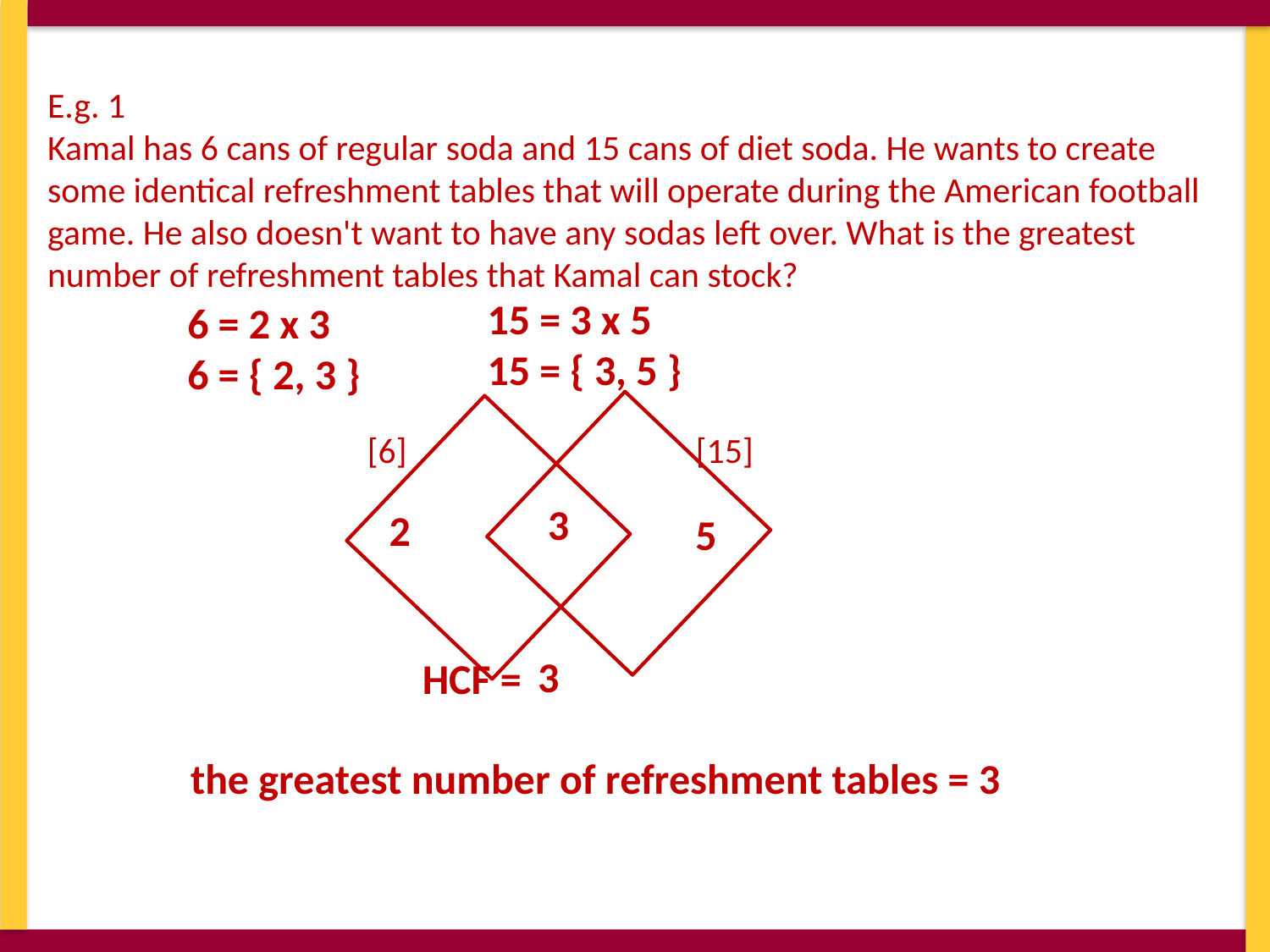

E.g. 1
Kamal has 6 cans of regular soda and 15 cans of diet soda. He wants to create some identical refreshment tables that will operate during the American football game. He also doesn't want to have any sodas left over. What is the greatest number of refreshment tables that Kamal can stock?
15 = 3 x 5
15 = { 3, 5 }
6 = 2 x 3
6 = { 2, 3 }

[6]                                    [15]
3
2
5
3
HCF =
the greatest number of refreshment tables = 3